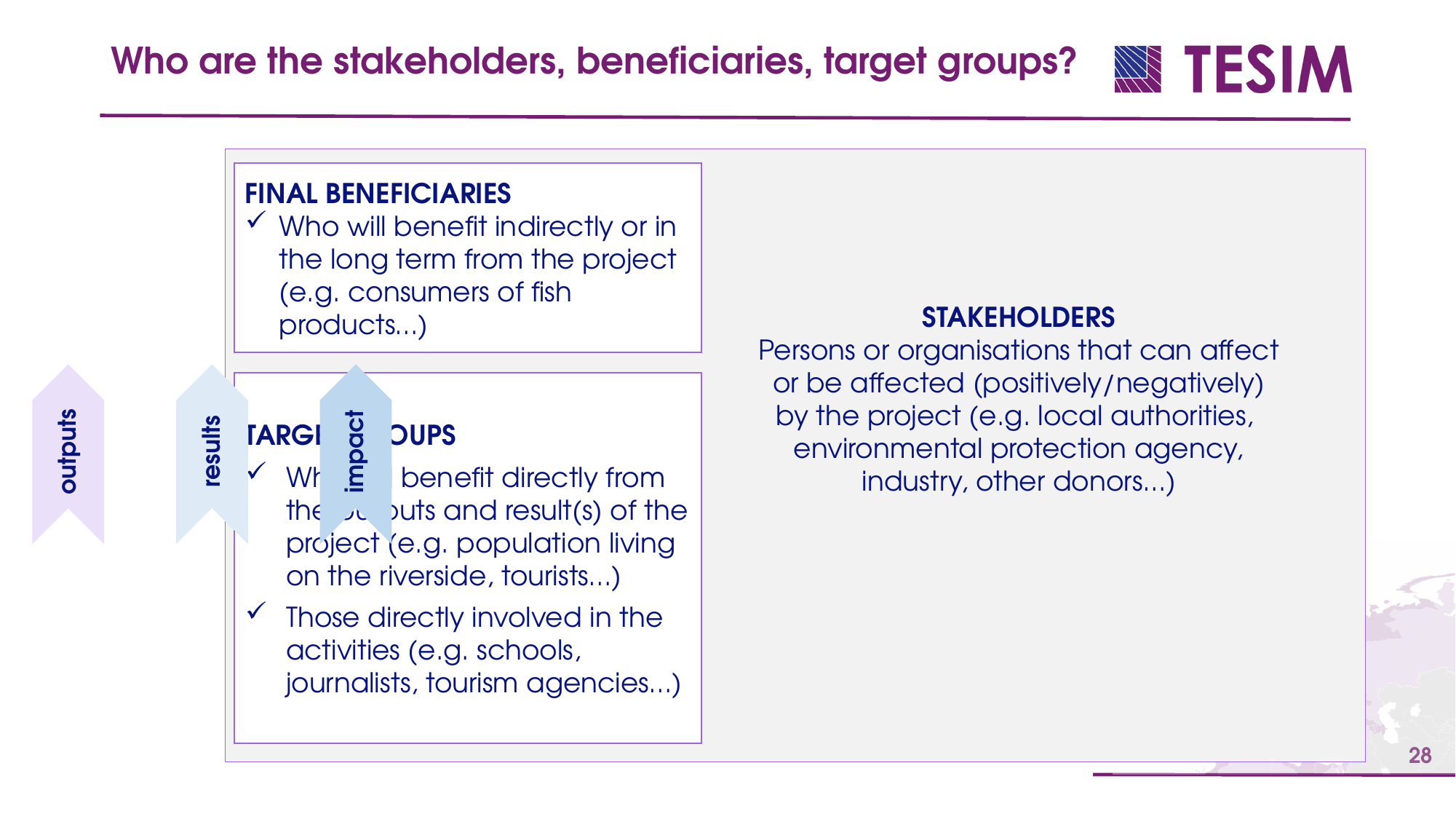

Who are the stakeholders, beneficiaries, target groups?

FINAL BENEFICIARIES
Who will benefit indirectly or in the long term from the project (e.g. consumers of fish products…)
STAKEHOLDERS
Persons or organisations that can affect or be affected (positively/negatively) by the project (e.g. local authorities,  environmental protection agency, industry, other donors…)

TARGET GROUPS
Who will benefit directly from the outputs and result(s) of the project (e.g. population living on the riverside, tourists…)
Those directly involved in the activities (e.g. schools, journalists, tourism agencies…)
activities
outputs
results
impact